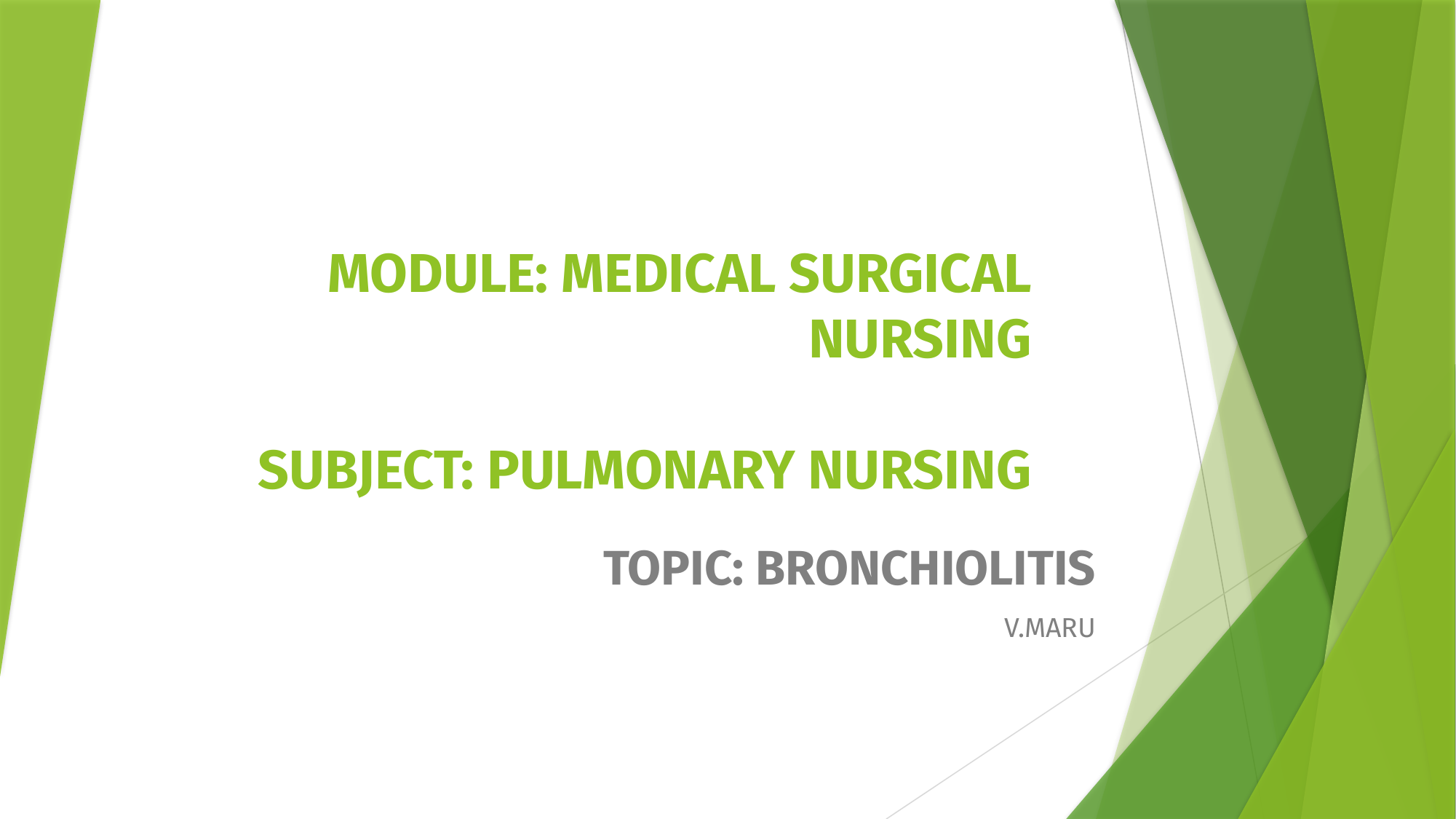

# MODULE: MEDICAL SURGICAL NURSING SUBJECT: PULMONARY NURSING
TOPIC: BRONCHIOLITIS
V.MARU